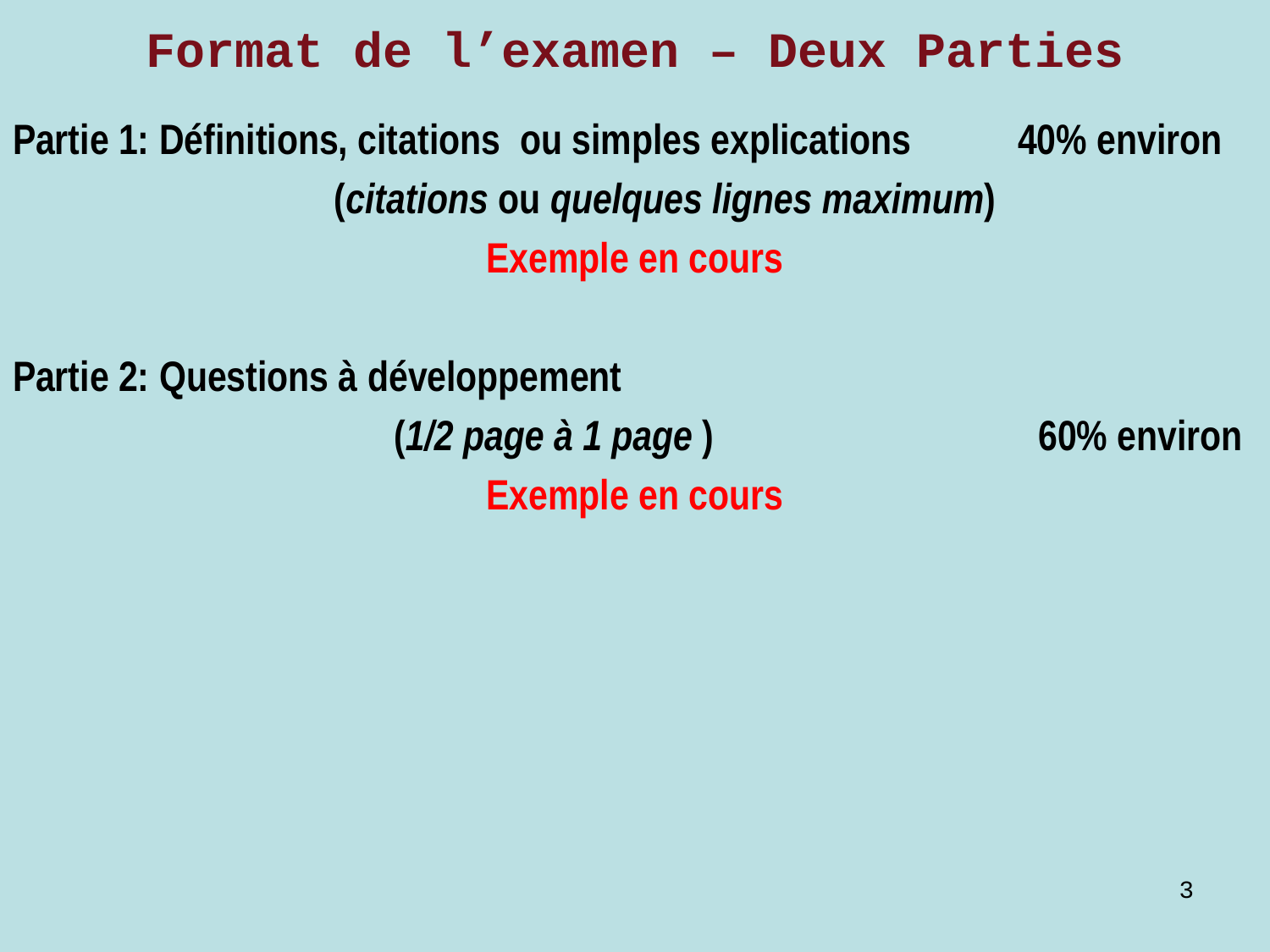

# Format de l’examen – Deux Parties
Partie 1: Définitions, citations  ou simples explications           40% environ
                                 (citations ou quelques lignes maximum)
Exemple en cours

Partie 2: Questions à développement
			(1/2 page à 1 page )       	      	 60% environ
Exemple en cours

3